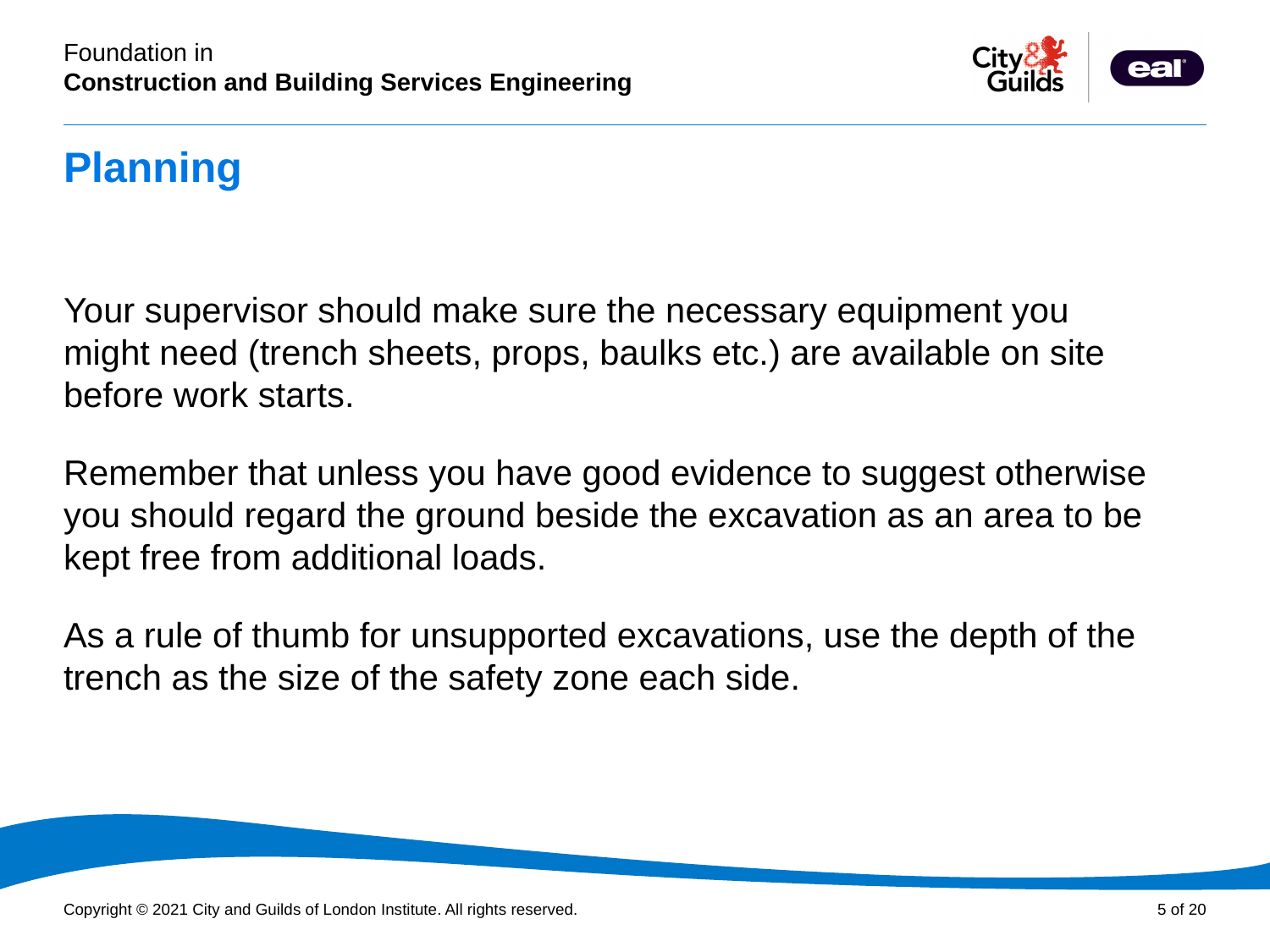

# Planning

Your supervisor should make sure the necessary equipment you might need (trench sheets, props, baulks etc.) are available on site before work starts.
Remember that unless you have good evidence to suggest otherwise you should regard the ground beside the excavation as an area to be kept free from additional loads.
As a rule of thumb for unsupported excavations, use the depth of the trench as the size of the safety zone each side.